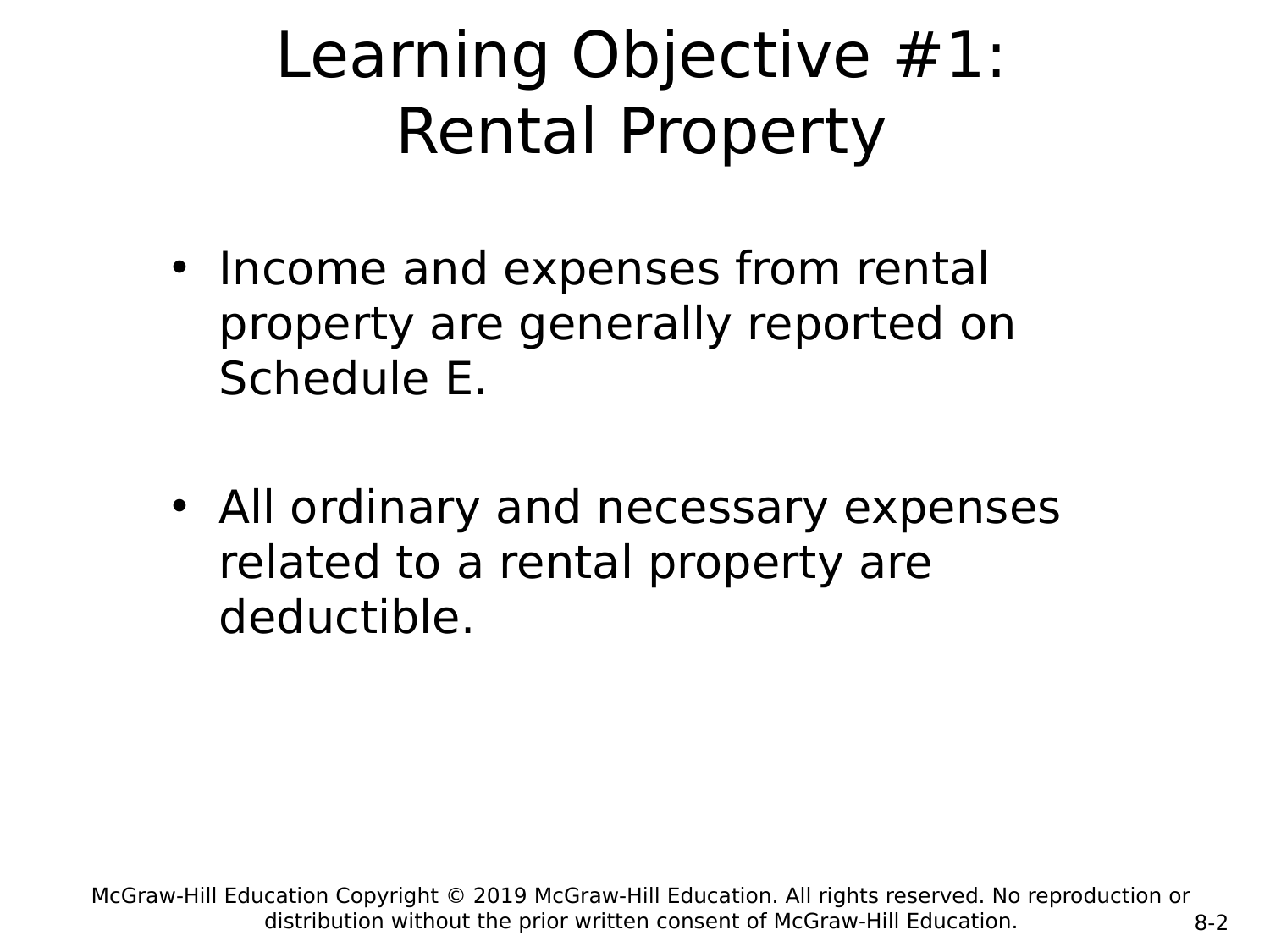

# Learning Objective #1: Rental Property
Income and expenses from rental property are generally reported on Schedule E.

All ordinary and necessary expenses related to a rental property are deductible.

McGraw-Hill Education Copyright © 2019 McGraw-Hill Education. All rights reserved. No reproduction or distribution without the prior written consent of McGraw-Hill Education.
8-2